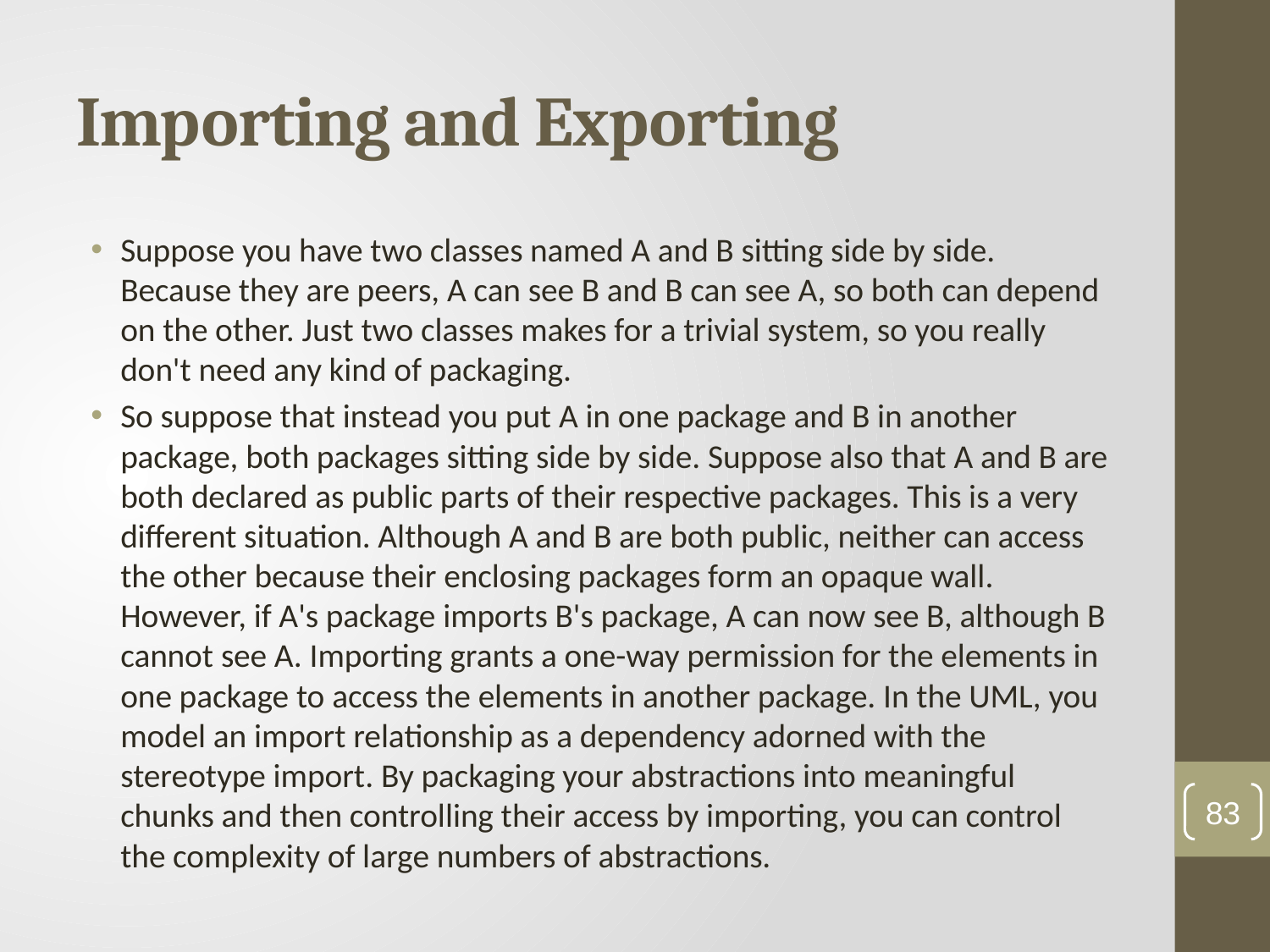

# Importing and Exporting
Suppose you have two classes named A and B sitting side by side. Because they are peers, A can see B and B can see A, so both can depend on the other. Just two classes makes for a trivial system, so you really don't need any kind of packaging.
So suppose that instead you put A in one package and B in another package, both packages sitting side by side. Suppose also that A and B are both declared as public parts of their respective packages. This is a very different situation. Although A and B are both public, neither can access the other because their enclosing packages form an opaque wall. However, if A's package imports B's package, A can now see B, although B cannot see A. Importing grants a one-way permission for the elements in one package to access the elements in another package. In the UML, you model an import relationship as a dependency adorned with the stereotype import. By packaging your abstractions into meaningful chunks and then controlling their access by importing, you can control the complexity of large numbers of abstractions.

83